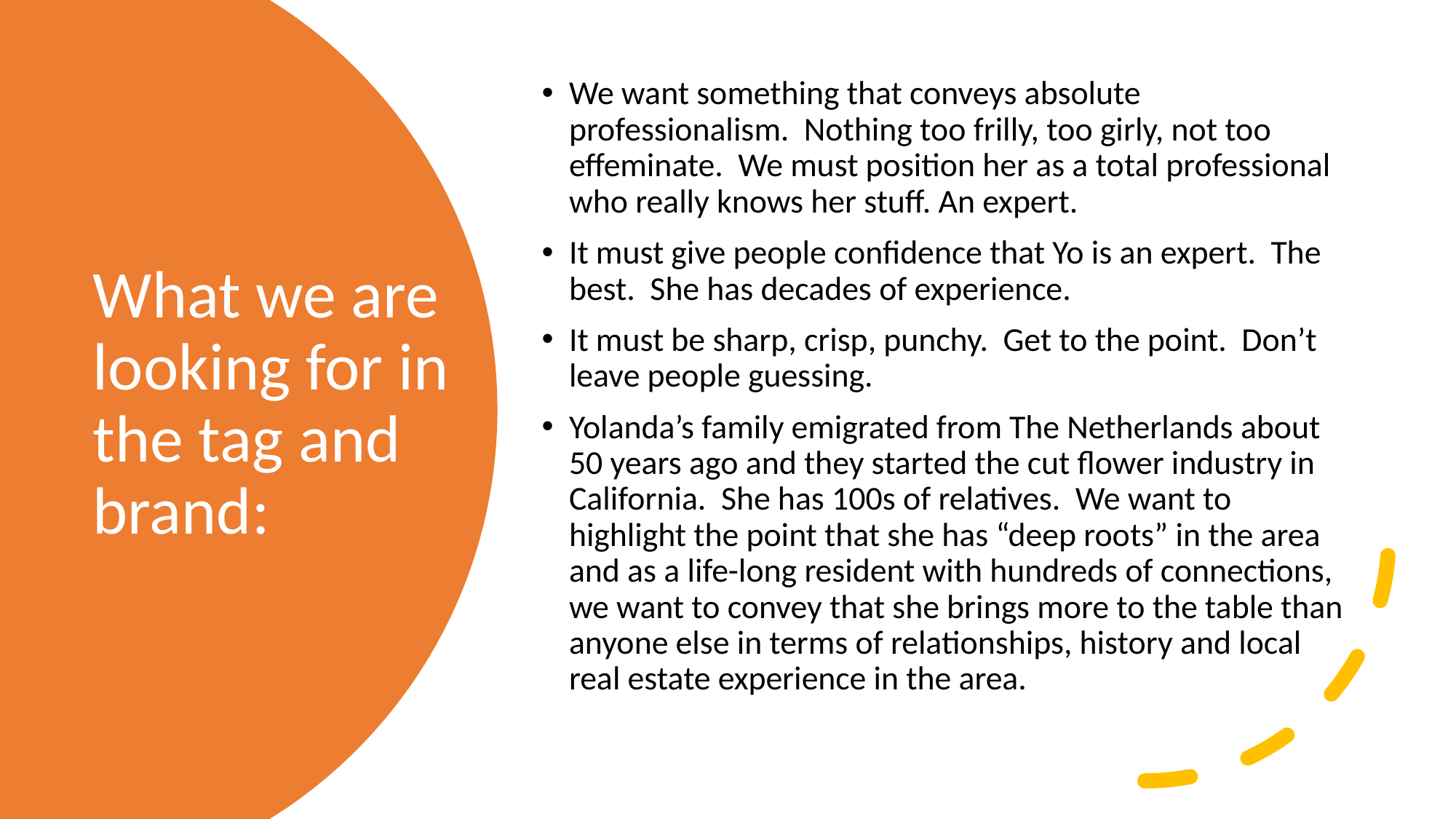

We want something that conveys absolute professionalism.  Nothing too frilly, too girly, not too effeminate.  We must position her as a total professional who really knows her stuff. An expert.
It must give people confidence that Yo is an expert.  The best.  She has decades of experience.
It must be sharp, crisp, punchy.  Get to the point.  Don’t leave people guessing.
Yolanda’s family emigrated from The Netherlands about 50 years ago and they started the cut flower industry in California.  She has 100s of relatives.  We want to highlight the point that she has “deep roots” in the area and as a life-long resident with hundreds of connections, we want to convey that she brings more to the table than anyone else in terms of relationships, history and local real estate experience in the area.

# What we are looking for in the tag and brand: